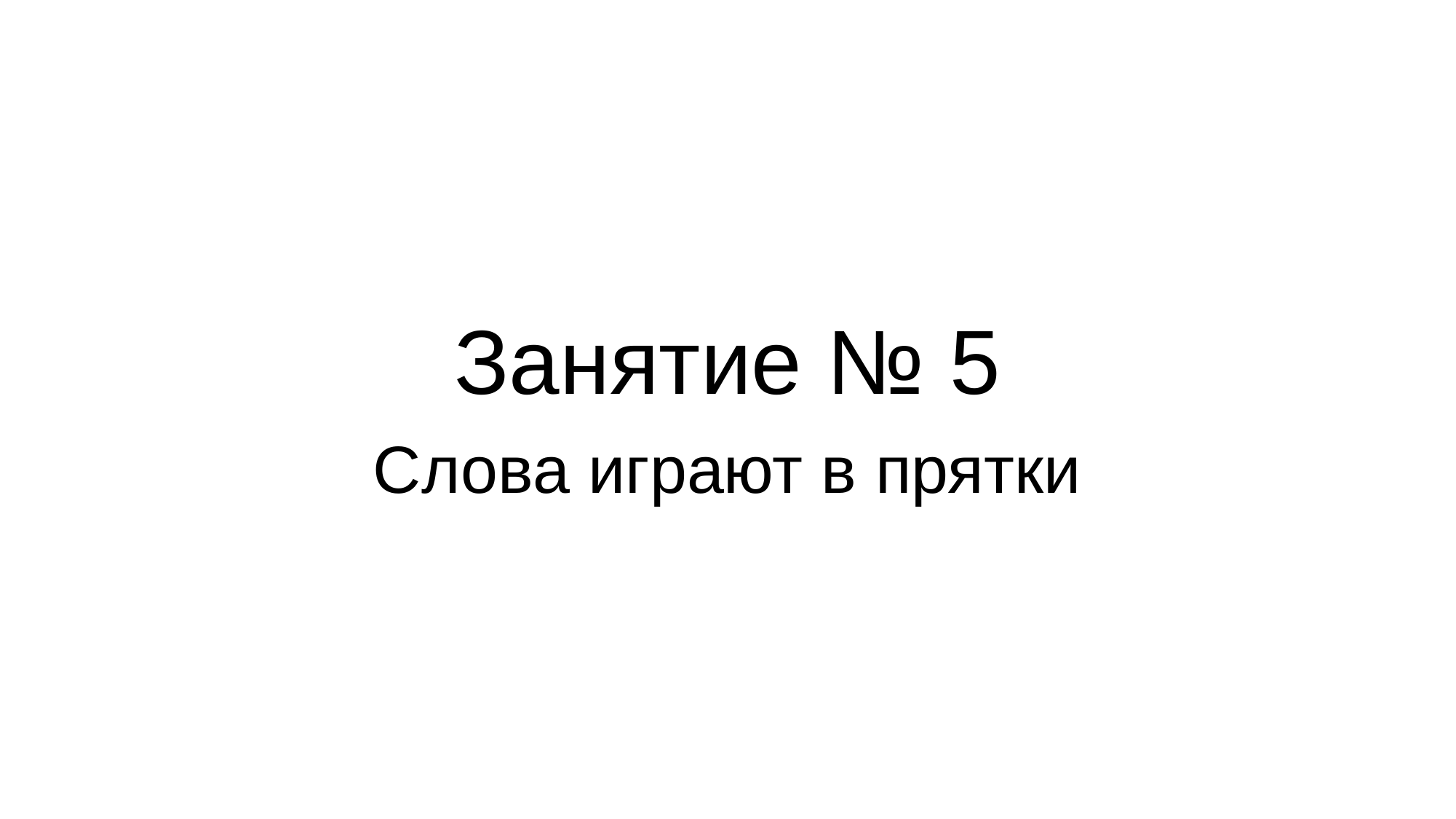

# Занятие № 5
Слова играют в прятки